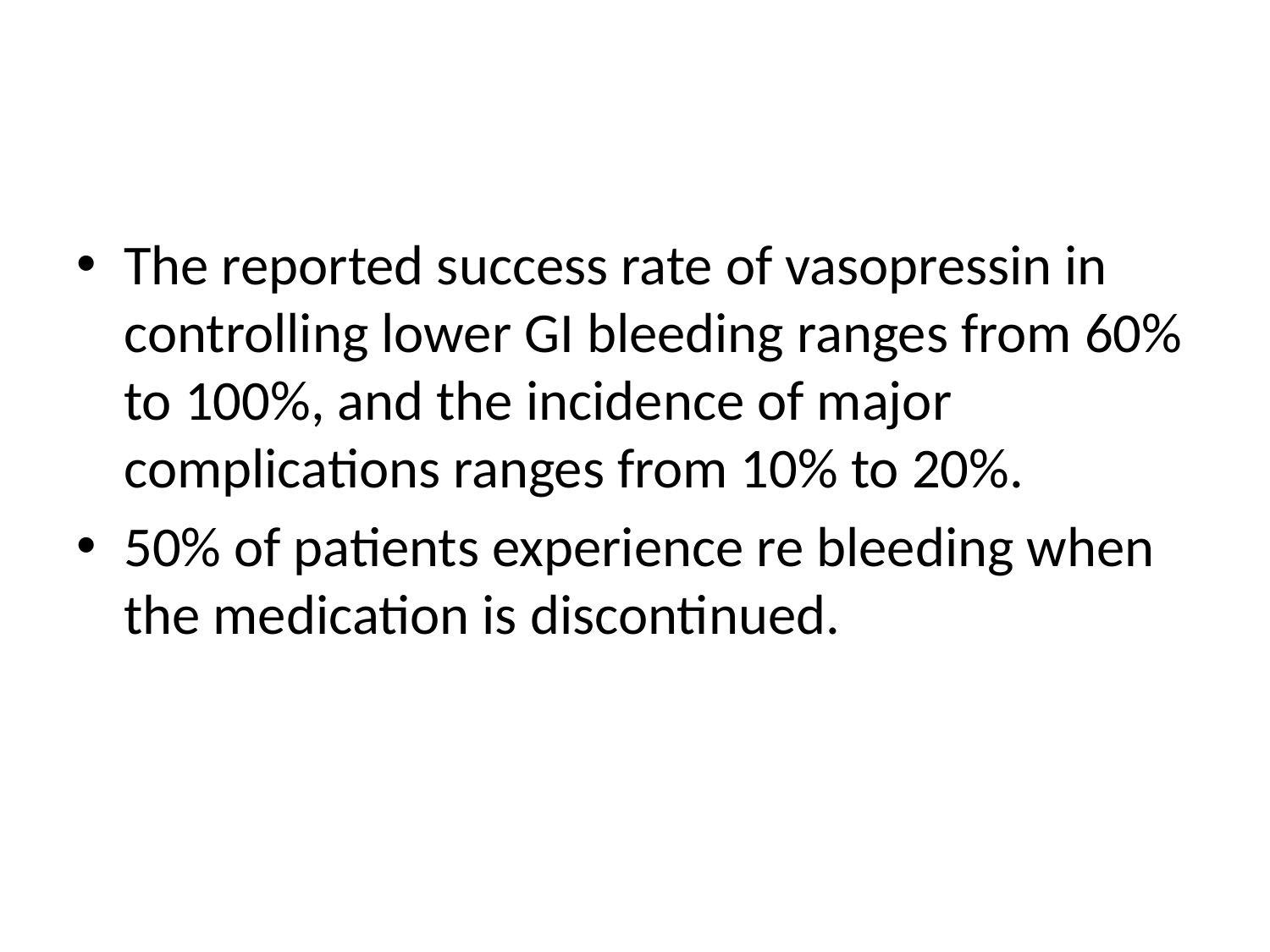

#
The reported success rate of vasopressin in controlling lower GI bleeding ranges from 60% to 100%, and the incidence of major complications ranges from 10% to 20%.
50% of patients experience re bleeding when the medication is discontinued.